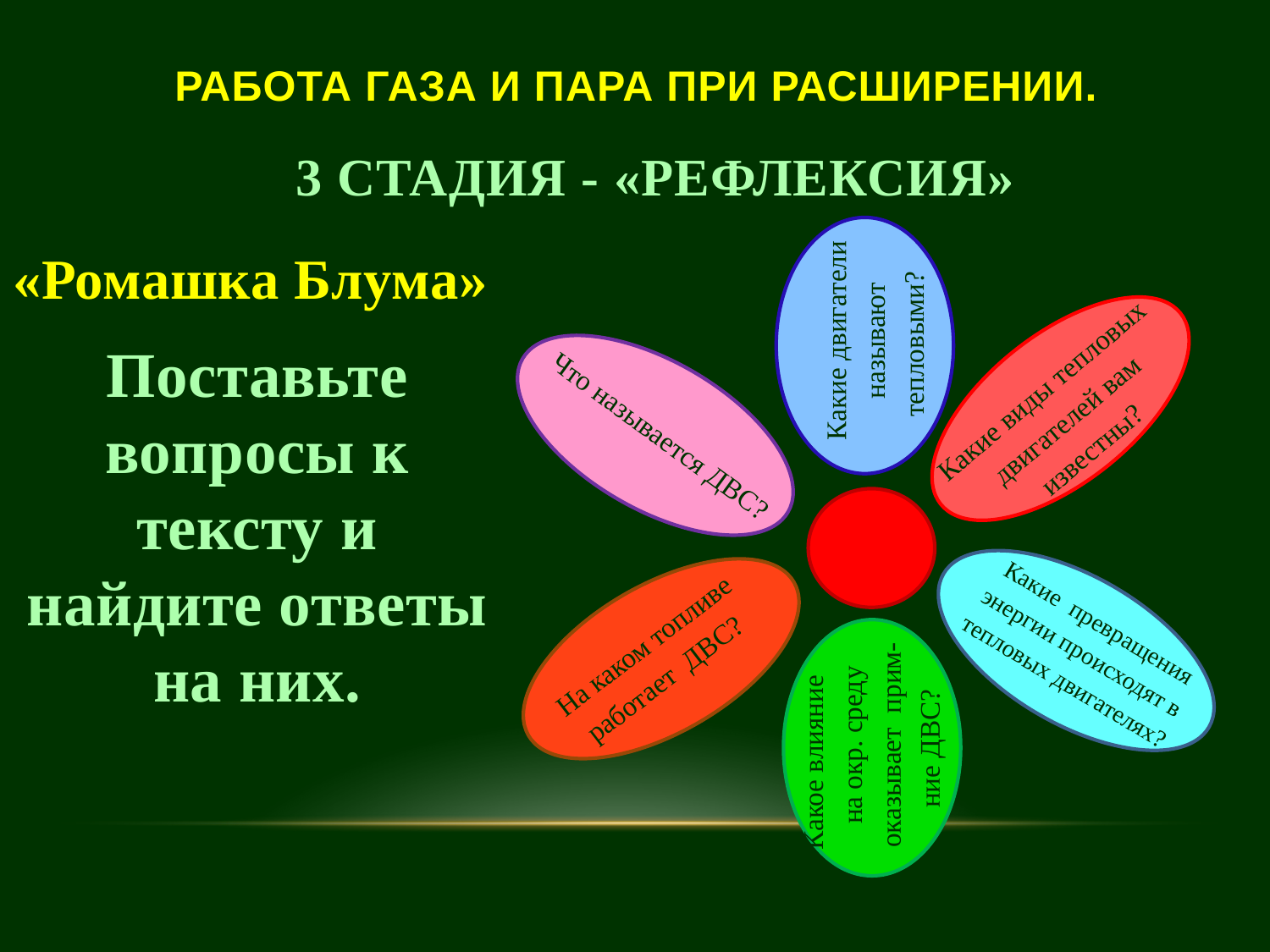

Работа газа и пара при расширении.
# 3 стадия - «Рефлексия»

Какие двигатели называют тепловыми?
Какие виды тепловых двигателей вам известны?
Что называется ДВС?
На каком топливе работает  ДВС?
Какое влияние      на окр. среду оказывает  прим-ние ДВС?

«Ромашка Блума»
Поставьте вопросы к тексту и найдите ответы на них.
Какие  превращения энергии происходят в тепловых двигателях?